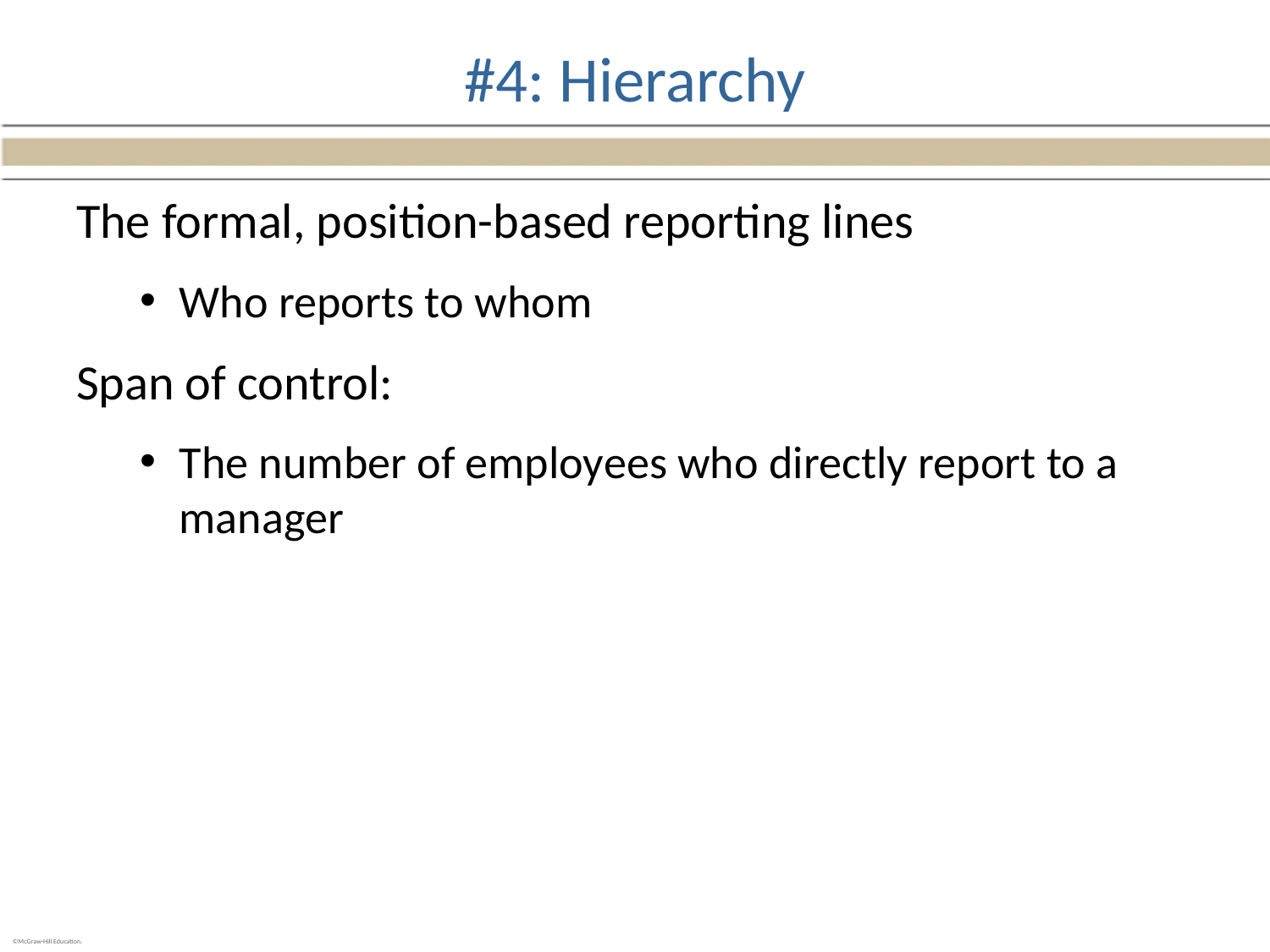

# #4: Hierarchy
The formal, position-based reporting lines
Who reports to whom
Span of control:
The number of employees who directly report to a manager